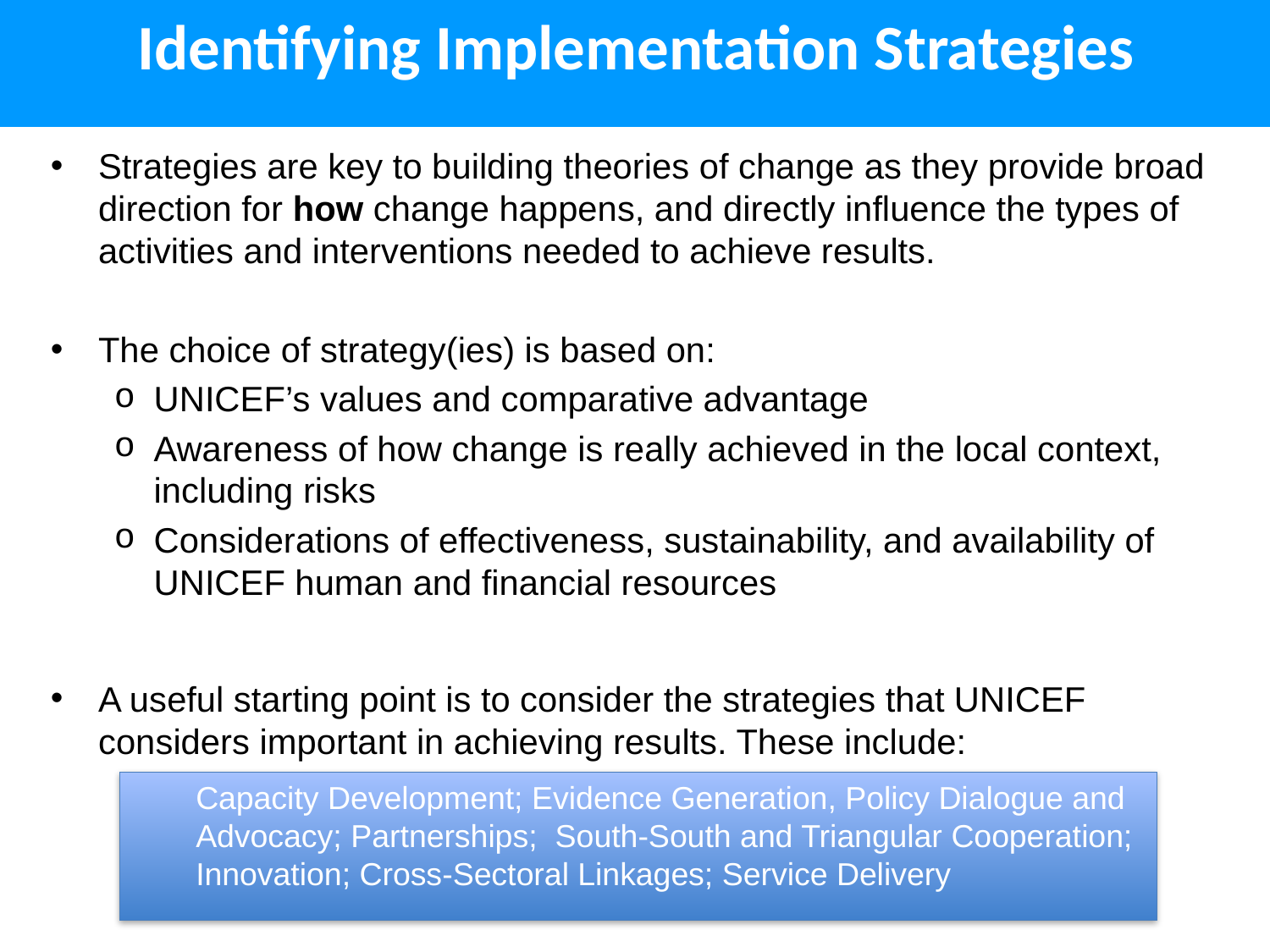

# Identifying Implementation Strategies
Strategies are key to building theories of change as they provide broad direction for how change happens, and directly influence the types of activities and interventions needed to achieve results.

The choice of strategy(ies) is based on:
UNICEF’s values and comparative advantage
Awareness of how change is really achieved in the local context, including risks
Considerations of effectiveness, sustainability, and availability of UNICEF human and financial resources

A useful starting point is to consider the strategies that UNICEF considers important in achieving results. These include:

Capacity Development; Evidence Generation, Policy Dialogue and Advocacy; Partnerships;  South-South and Triangular Cooperation; Innovation; Cross-Sectoral Linkages; Service Delivery